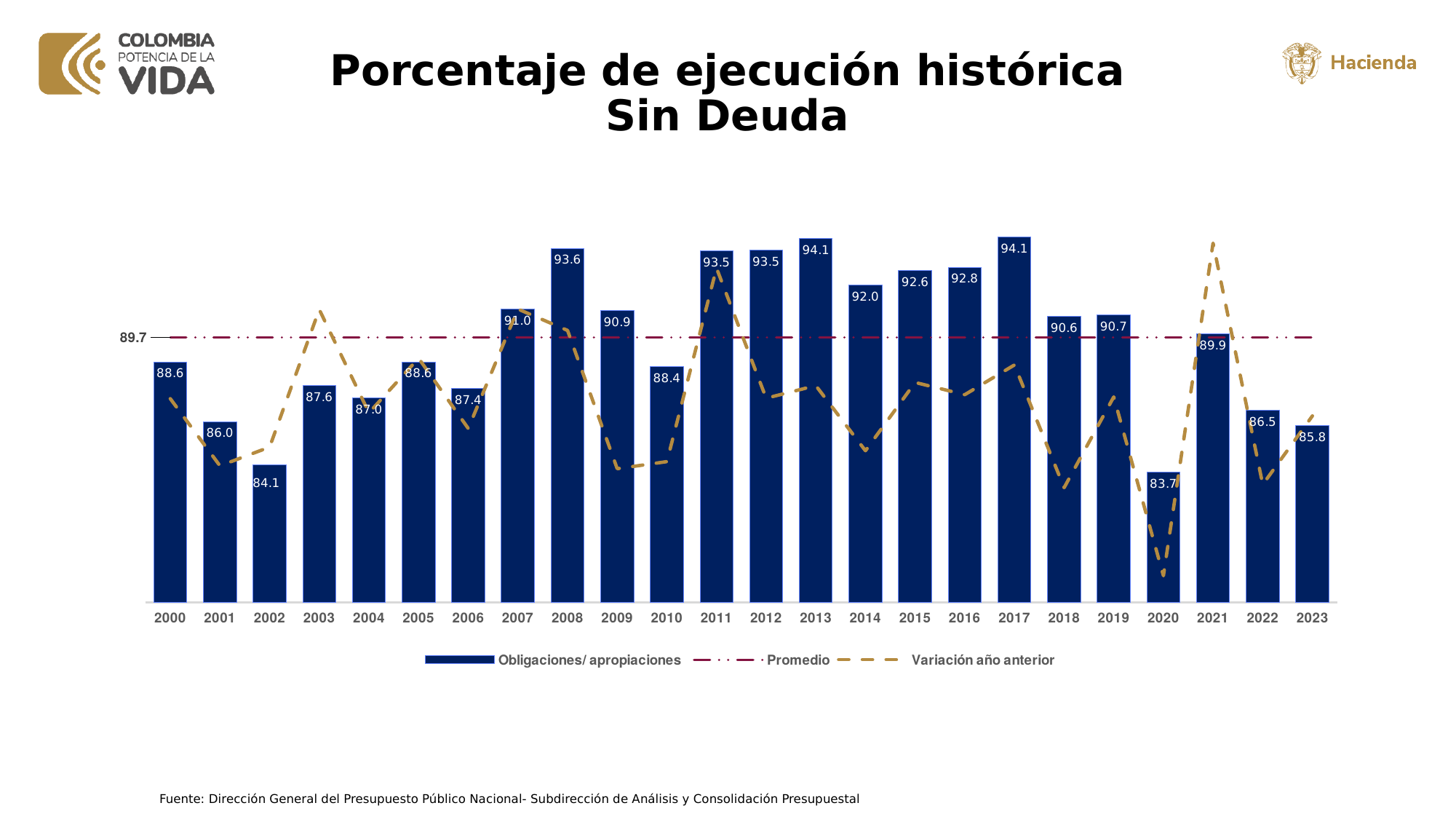

Porcentaje de ejecución histórica
Sin Deuda

### Chart

| Category | Obligaciones/ apropiaciones  | Promedio | Variación año anterior |
|---|---|---|---|
| 2000 | 88.6215415378737 | 89.715500544128 | 0.0 |
| 2001 | 85.9835391382542 | 89.715500544128 | -2.638002399619495 |
| 2002 | 84.0807945764089 | 89.715500544128 | -1.9027445618452958 |
| 2003 | 87.5807375552029 | 89.715500544128 | 3.499942978793996 |
| 2004 | 87.0242876057696 | 89.715500544128 | -0.5564499494333006 |
| 2005 | 88.6120033867573 | 89.715500544128 | 1.5877157809876934 |
| 2006 | 87.4395122653102 | 89.715500544128 | -1.172491121447095 |
| 2007 | 90.9581493557411 | 89.715500544128 | 3.5186370904309 |
| 2008 | 93.6350405344796 | 89.715500544128 | 2.676891178738501 |
| 2009 | 90.8833419548794 | 89.715500544128 | -2.751698579600202 |
| 2010 | 88.4098108643705 | 89.715500544128 | -2.4735310905088994 |
| 2011 | 93.5326660527489 | 89.715500544128 | 5.122855188378395 |
| 2012 | 93.54902189394014 | 89.715500544128 | 0.016355841191241893 |
| 2013 | 94.06108454849522 | 89.715500544128 | 0.5120626545550806 |
| 2014 | 92.01386679957984 | 89.715500544128 | -2.0472177489153722 |
| 2015 | 92.64944430800239 | 89.715500544128 | 0.6355775084225428 |
| 2016 | 92.80502045263722 | 89.715500544128 | 0.1555761446348356 |
| 2017 | 94.12805820454223 | 89.715500544128 | 1.3230377519050052 |
| 2018 | 90.6317285872824 | 89.715500544128 | -3.496329617259832 |
| 2019 | 90.70001053651852 | 89.715500544128 | 0.0682819492361233 |
| 2020 | 83.74516346163583 | 89.715500544128 | -6.954847074882693 |
| 2021 | 89.85011068153317 | 89.715500544128 | 6.1049472198973405 |
| 2022 | 86.47707875710888 | 89.715500544128 | -3.373031924424282 |
| 2023 | 85.8 | 89.715500544128 | -0.6770787571088874 |
Fuente: Dirección General del Presupuesto Público Nacional- Subdirección de Análisis y Consolidación Presupuestal
www.minhacienda.gov.co